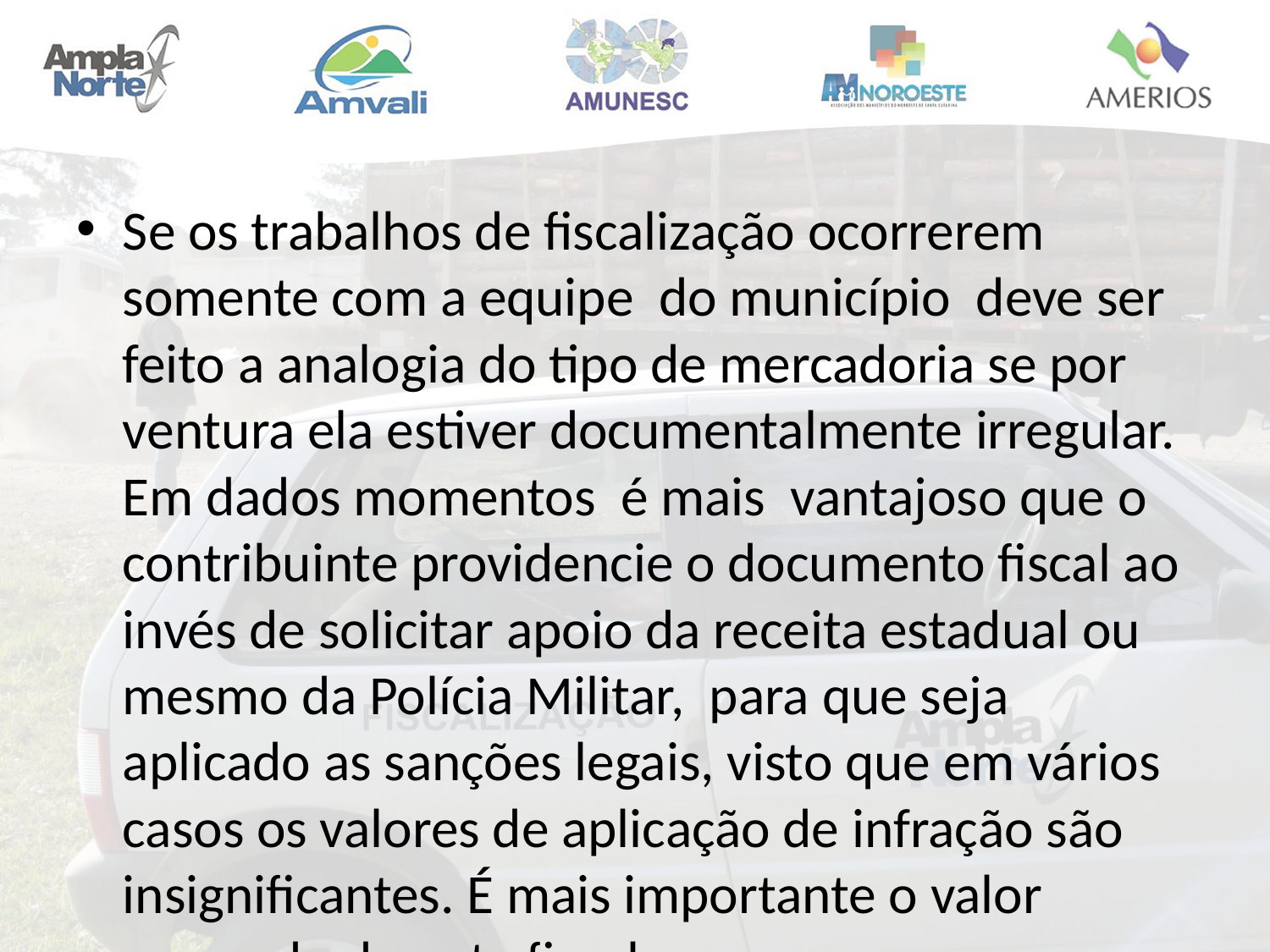

Se os trabalhos de fiscalização ocorrerem somente com a equipe  do município  deve ser feito a analogia do tipo de mercadoria se por ventura ela estiver documentalmente irregular. Em dados momentos  é mais  vantajoso que o contribuinte providencie o documento fiscal ao invés de solicitar apoio da receita estadual ou mesmo da Polícia Militar,  para que seja aplicado as sanções legais, visto que em vários casos os valores de aplicação de infração são insignificantes. É mais importante o valor agregado da nota fiscal.